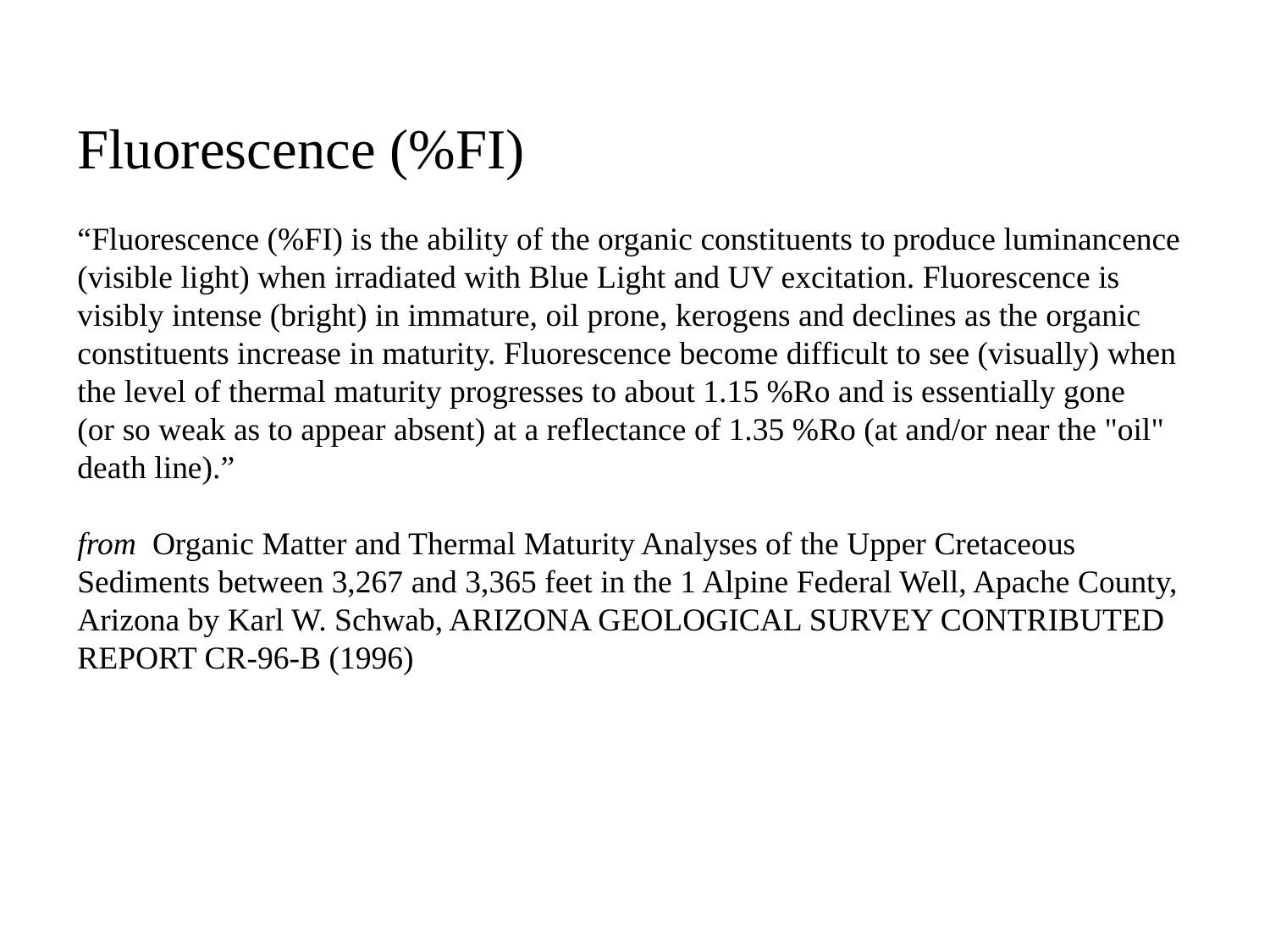

Fluorescence (%FI)

“Fluorescence (%FI) is the ability of the organic constituents to produce luminancence
(visible light) when irradiated with Blue Light and UV excitation. Fluorescence is
visibly intense (bright) in immature, oil prone, kerogens and declines as the organic
constituents increase in maturity. Fluorescence become difficult to see (visually) when
the level of thermal maturity progresses to about 1.15 %Ro and is essentially gone
(or so weak as to appear absent) at a reflectance of 1.35 %Ro (at and/or near the "oil"
death line).”

from  Organic Matter and Thermal Maturity Analyses of the Upper Cretaceous Sediments between 3,267 and 3,365 feet in the 1 Alpine Federal Well, Apache County, Arizona by Karl W. Schwab, ARIZONA GEOLOGICAL SURVEY CONTRIBUTED REPORT CR-96-B (1996)